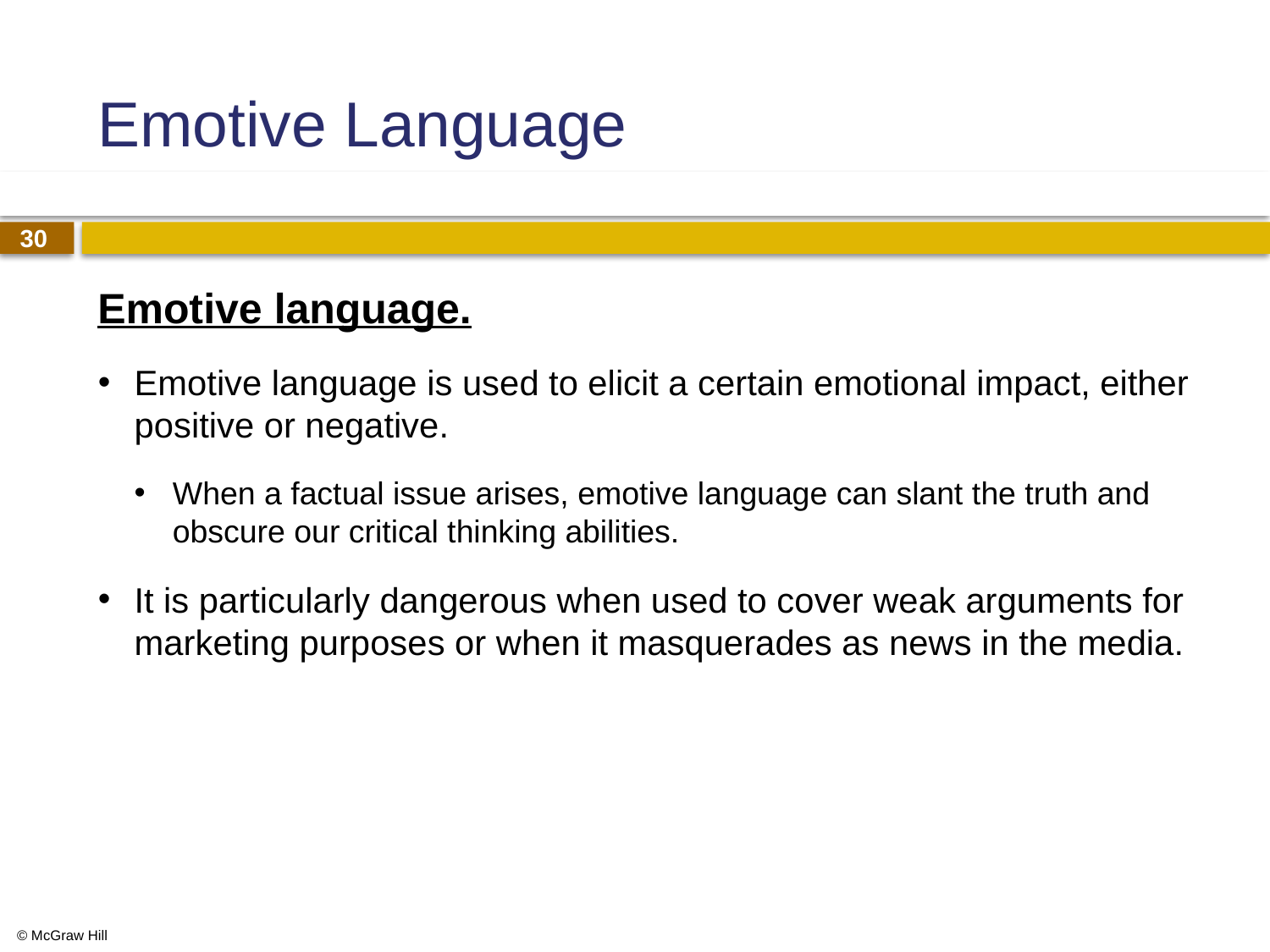

# Emotive Language
Emotive language.
Emotive language is used to elicit a certain emotional impact, either positive or negative.
When a factual issue arises, emotive language can slant the truth and obscure our critical thinking abilities.
It is particularly dangerous when used to cover weak arguments for marketing purposes or when it masquerades as news in the media.